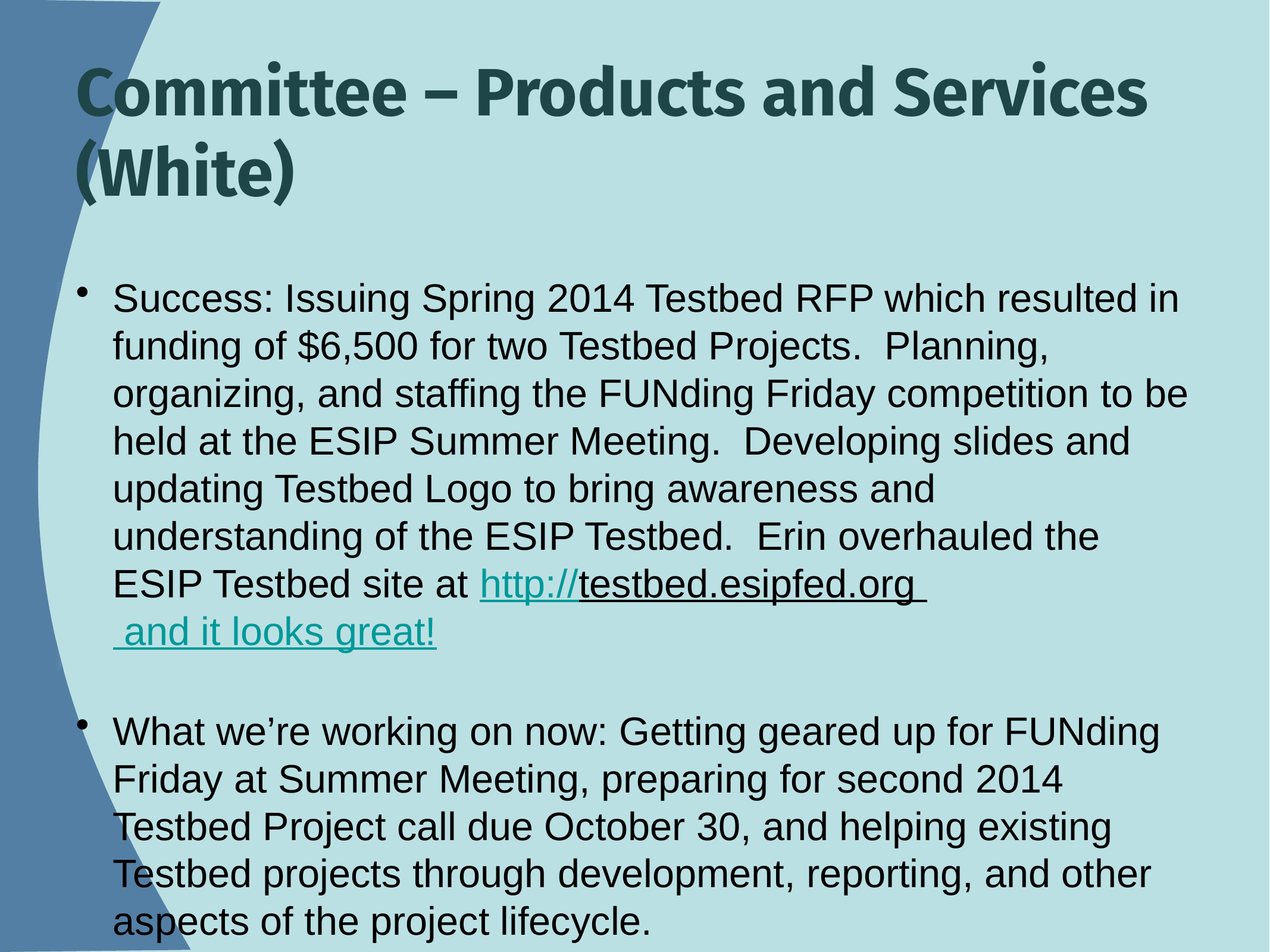

# Committee – Products and Services (White)
Success: Issuing Spring 2014 Testbed RFP which resulted in funding of $6,500 for two Testbed Projects.  Planning, organizing, and staffing the FUNding Friday competition to be held at the ESIP Summer Meeting.  Developing slides and updating Testbed Logo to bring awareness and understanding of the ESIP Testbed.  Erin overhauled the ESIP Testbed site at http://testbed.esipfed.org  and it looks great!
What we’re working on now: Getting geared up for FUNding Friday at Summer Meeting, preparing for second 2014 Testbed Project call due October 30, and helping existing Testbed projects through development, reporting, and other aspects of the project lifecycle.